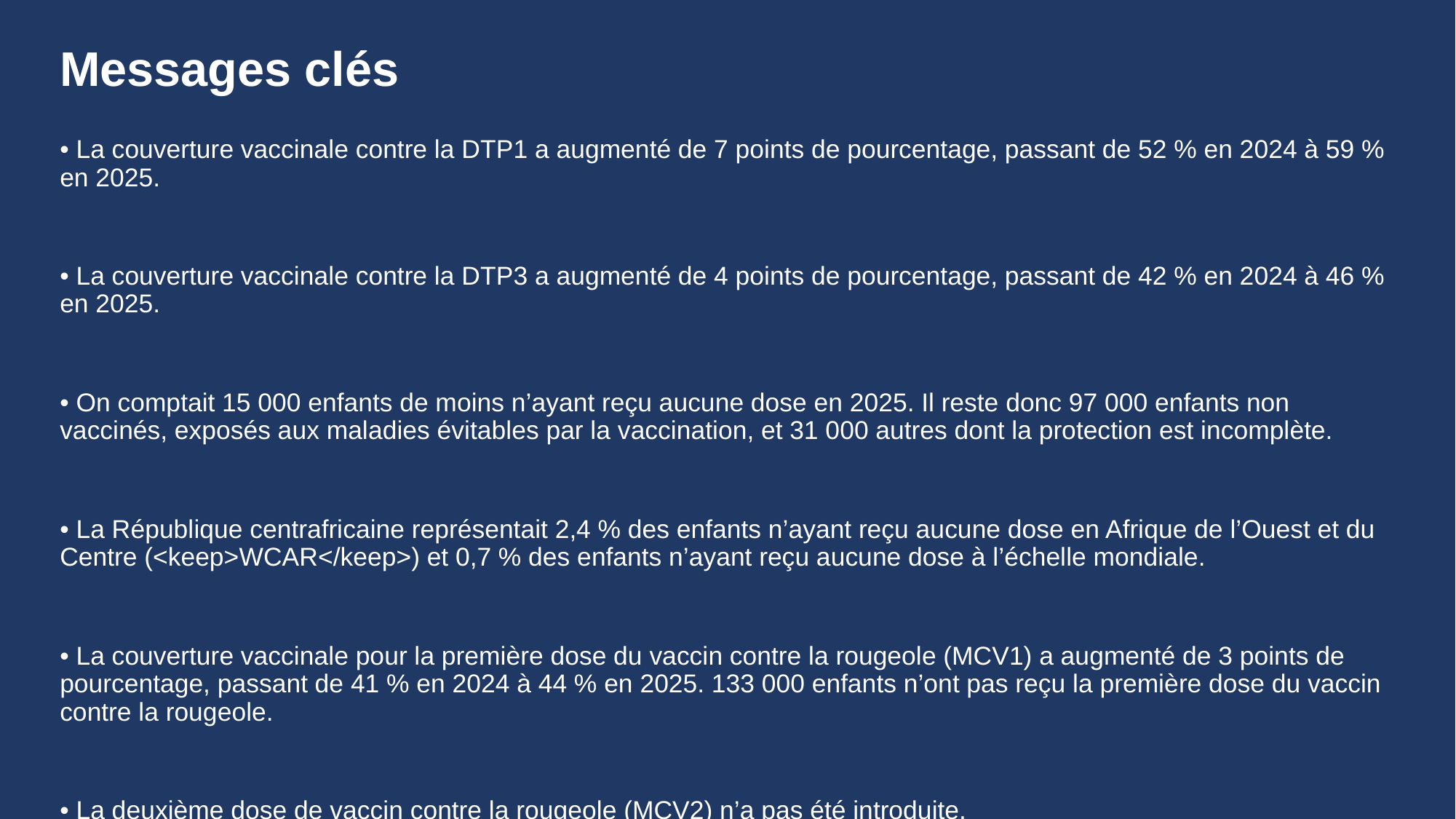

# Messages clés
• La couverture vaccinale contre la DTP1 a augmenté de 7 points de pourcentage, passant de 52 % en 2024 à 59 % en 2025.

• La couverture vaccinale contre la DTP3 a augmenté de 4 points de pourcentage, passant de 42 % en 2024 à 46 % en 2025.

• On comptait 15 000 enfants de moins n’ayant reçu aucune dose en 2025. Il reste donc 97 000 enfants non vaccinés, exposés aux maladies évitables par la vaccination, et 31 000 autres dont la protection est incomplète.

• La République centrafricaine représentait 2,4 % des enfants n’ayant reçu aucune dose en Afrique de l’Ouest et du Centre (<keep>WCAR</keep>) et 0,7 % des enfants n’ayant reçu aucune dose à l’échelle mondiale.

• La couverture vaccinale pour la première dose du vaccin contre la rougeole (MCV1) a augmenté de 3 points de pourcentage, passant de 41 % en 2024 à 44 % en 2025. 133 000 enfants n’ont pas reçu la première dose du vaccin contre la rougeole.

• La deuxième dose de vaccin contre la rougeole (MCV2) n’a pas été introduite.

• Le vaccin contre le papillomavirus humain (HPV) n’a pas été introduit.